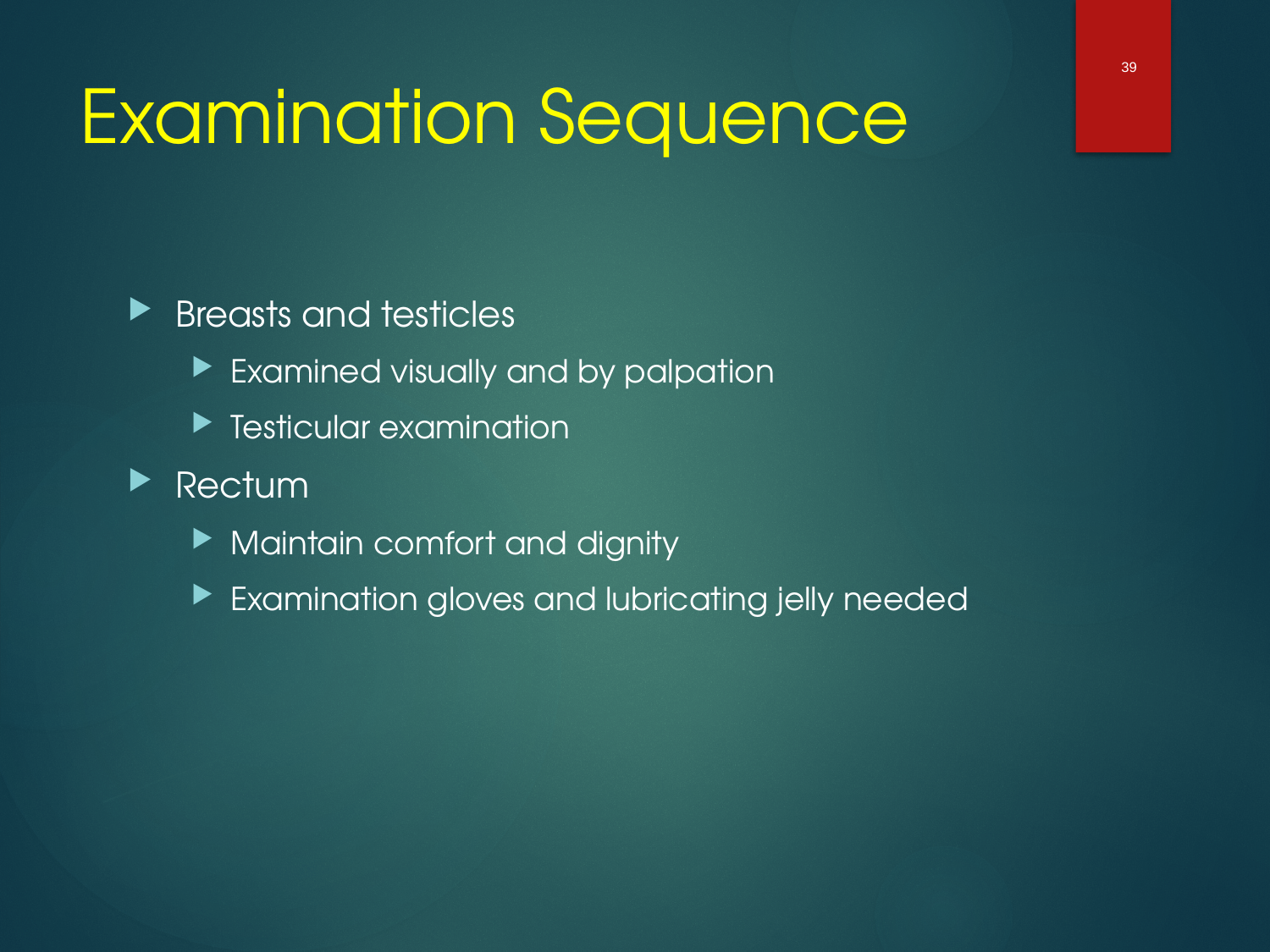

39

# Examination Sequence
Breasts and testicles
Examined visually and by palpation
Testicular examination
Rectum
Maintain comfort and dignity
Examination gloves and lubricating jelly needed